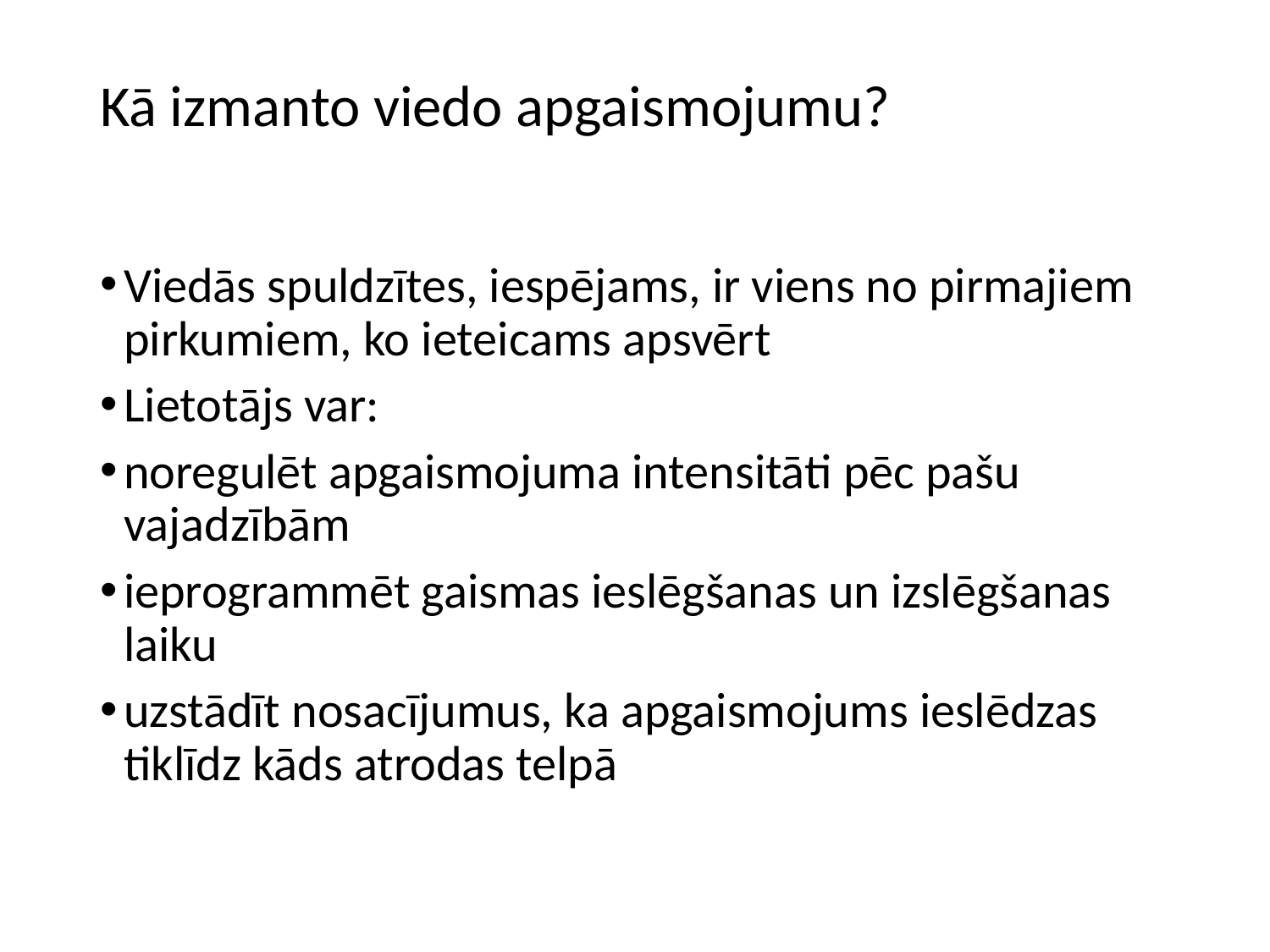

# Kā izmanto viedo apgaismojumu?
Viedās spuldzītes, iespējams, ir viens no pirmajiem pirkumiem, ko ieteicams apsvērt
Lietotājs var:
noregulēt apgaismojuma intensitāti pēc pašu vajadzībām
ieprogrammēt gaismas ieslēgšanas un izslēgšanas laiku
uzstādīt nosacījumus, ka apgaismojums ieslēdzas tiklīdz kāds atrodas telpā